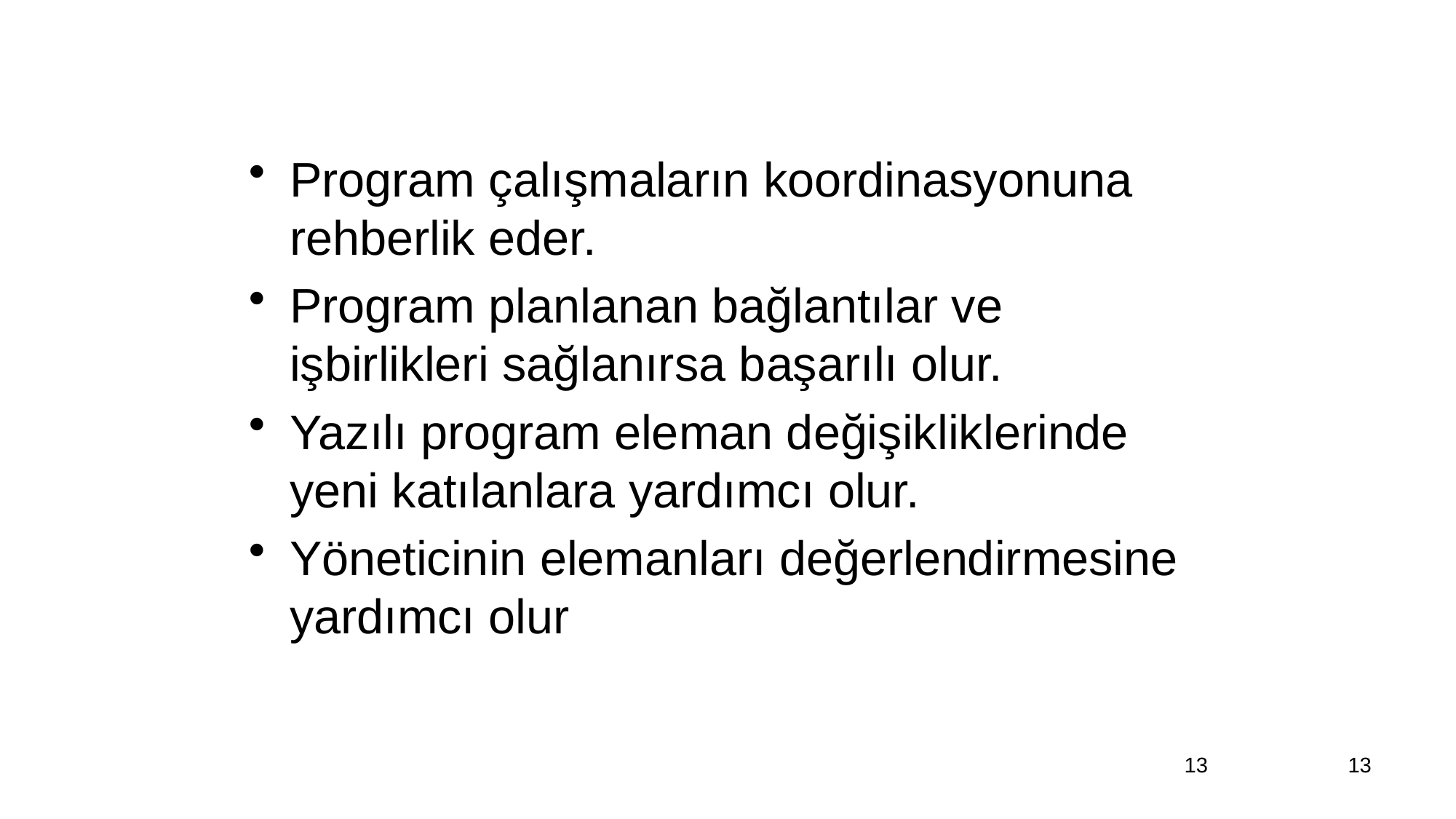

Program çalışmaların koordinasyonuna rehberlik eder.
Program planlanan bağlantılar ve işbirlikleri sağlanırsa başarılı olur.
Yazılı program eleman değişikliklerinde yeni katılanlara yardımcı olur.
Yöneticinin elemanları değerlendirmesine yardımcı olur
13
13